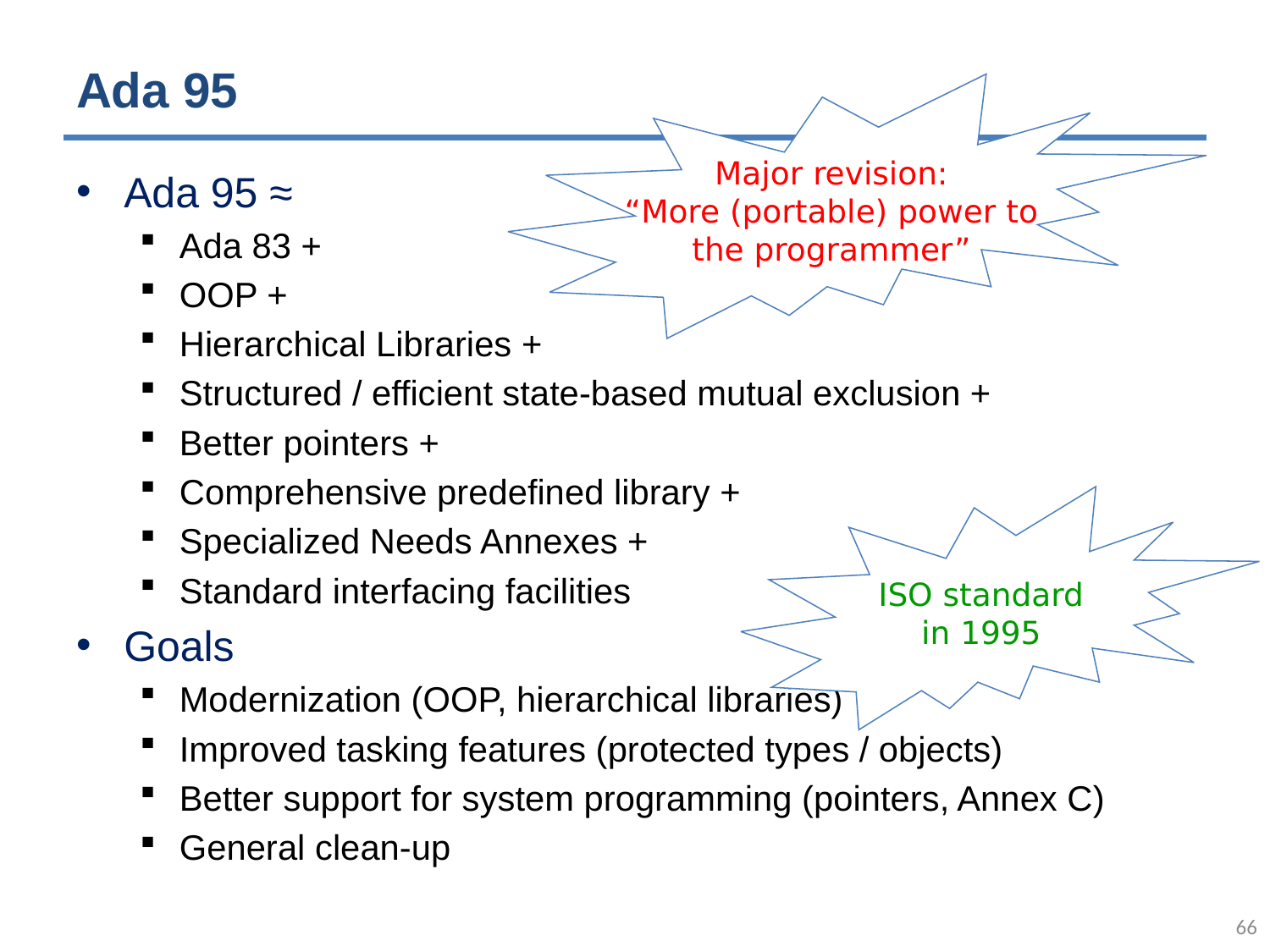

# Ada 95
Major revision:
“More (portable) power to
the programmer”
Ada 95 ≈
Ada 83 +
OOP +
Hierarchical Libraries +
Structured / efficient state-based mutual exclusion +
Better pointers +
Comprehensive predefined library +
Specialized Needs Annexes +
Standard interfacing facilities
Goals
Modernization (OOP, hierarchical libraries)
Improved tasking features (protected types / objects)
Better support for system programming (pointers, Annex C)
General clean-up

ISO standard
in 1995
66